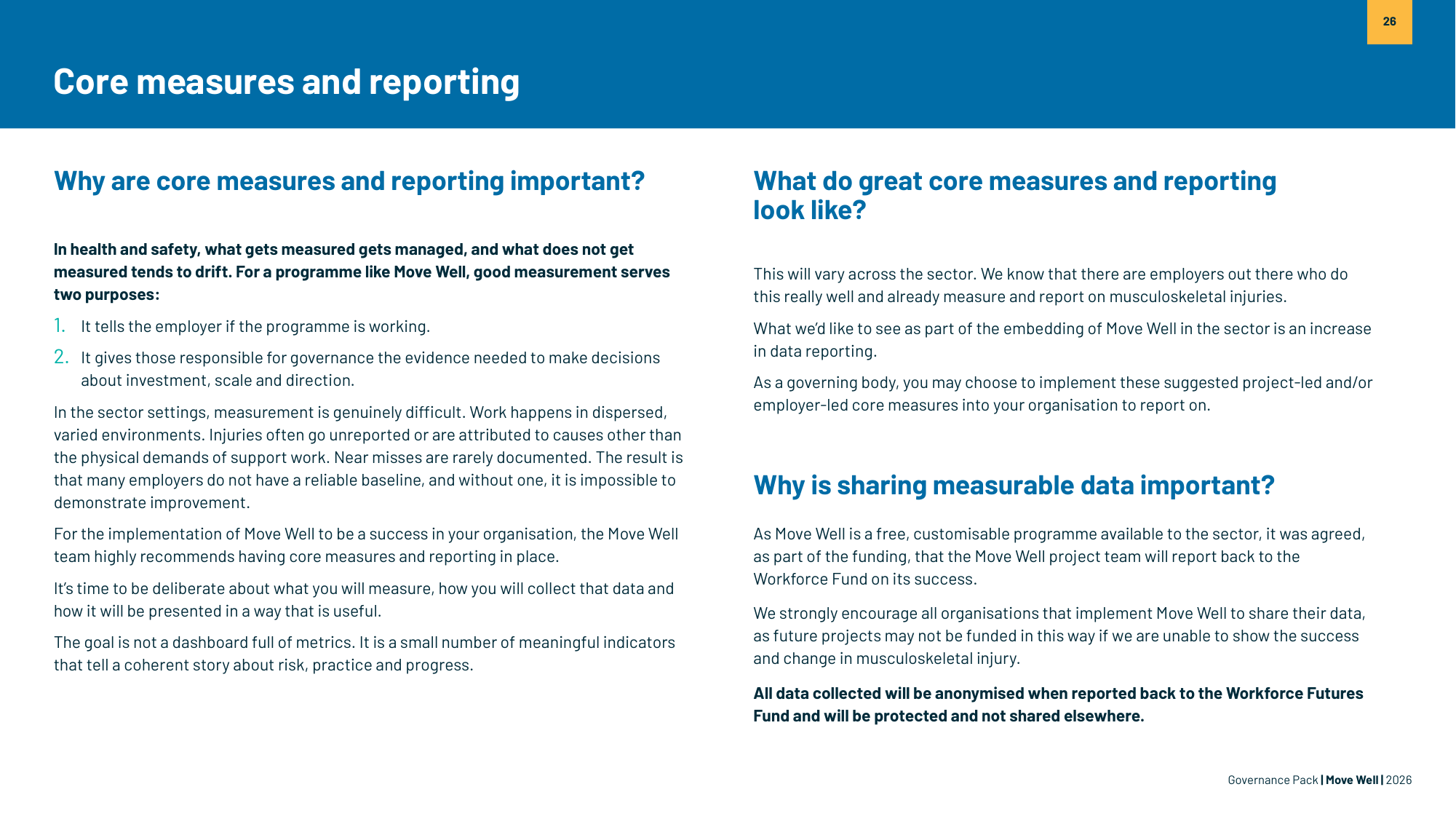

26
Core measures and reporting
Why are core measures and reporting important?
What do great core measures and reporting
look like?
In health and safety, what gets measured gets managed, and what does not get measured tends to drift. For a programme like Move Well, good measurement serves two purposes:
It tells the employer if the programme is working.
It gives those responsible for governance the evidence needed to make decisions about investment, scale and direction.
In the sector settings, measurement is genuinely difficult. Work happens in dispersed, varied environments. Injuries often go unreported or are attributed to causes other than the physical demands of support work. Near misses are rarely documented. The result is that many employers do not have a reliable baseline, and without one, it is impossible to demonstrate improvement.
For the implementation of Move Well to be a success in your organisation, the Move Well team highly recommends having core measures and reporting in place.
It’s time to be deliberate about what you will measure, how you will collect that data and how it will be presented in a way that is useful.
The goal is not a dashboard full of metrics. It is a small number of meaningful indicators that tell a coherent story about risk, practice and progress.

This will vary across the sector. We know that there are employers out there who do this really well and already measure and report on musculoskeletal injuries.
What we’d like to see as part of the embedding of Move Well in the sector is an increase in data reporting.
As a governing body, you may choose to implement these suggested project-led and/or employer-led core measures into your organisation to report on.
Why is sharing measurable data important?
As Move Well is a free, customisable programme available to the sector, it was agreed, as part of the funding, that the Move Well project team will report back to the Workforce Fund on its success.
We strongly encourage all organisations that implement Move Well to share their data, as future projects may not be funded in this way if we are unable to show the success and change in musculoskeletal injury.
All data collected will be anonymised when reported back to the Workforce Futures Fund and will be protected and not shared elsewhere.